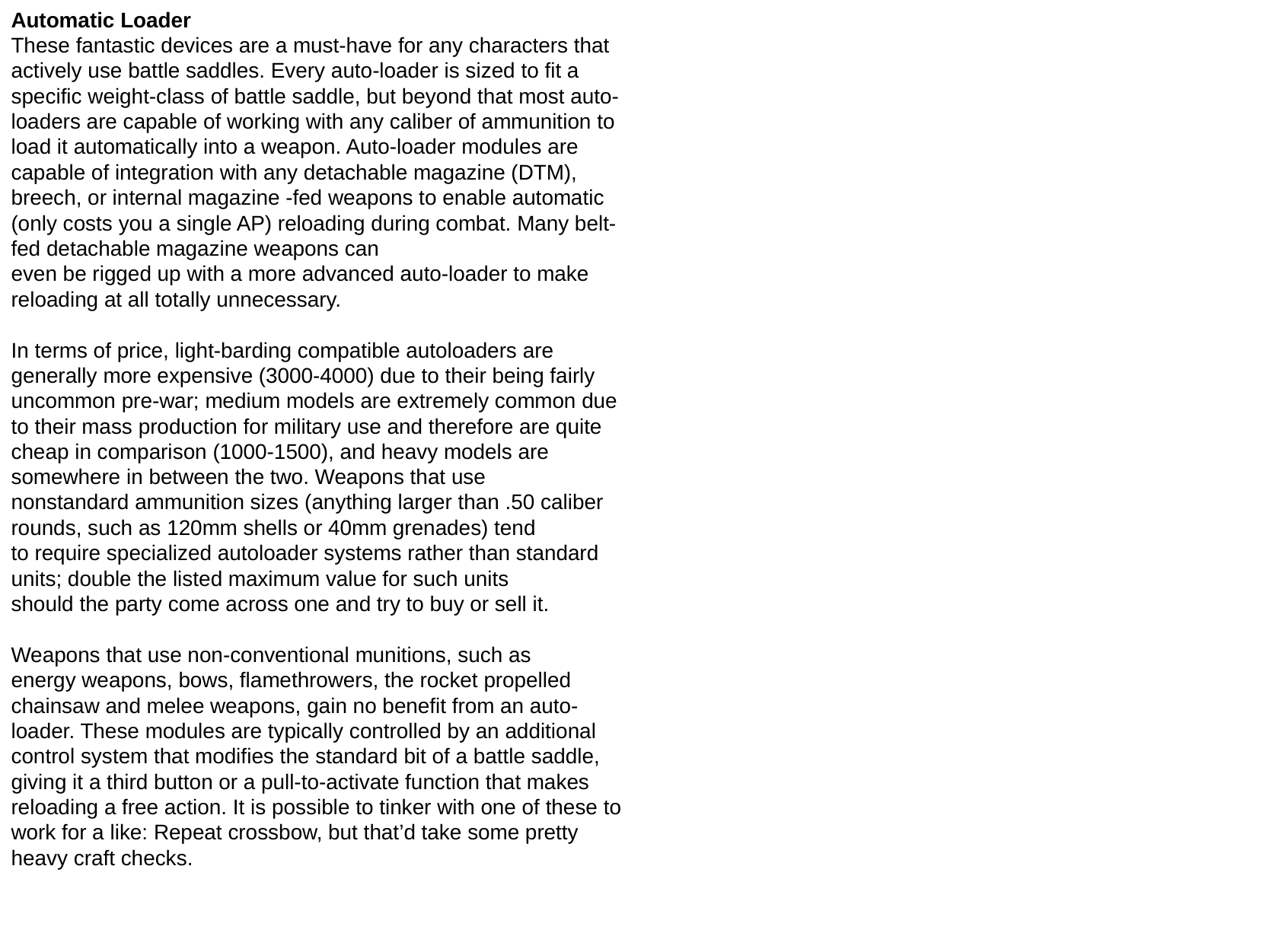

Automatic Loader
These fantastic devices are a must-have for any characters that actively use battle saddles. Every auto-loader is sized to fit a specific weight-class of battle saddle, but beyond that most auto-loaders are capable of working with any caliber of ammunition to load it automatically into a weapon. Auto-loader modules are capable of integration with any detachable magazine (DTM), breech, or internal magazine -fed weapons to enable automatic (only costs you a single AP) reloading during combat. Many belt-fed detachable magazine weapons can
even be rigged up with a more advanced auto-loader to make reloading at all totally unnecessary.

In terms of price, light-barding compatible autoloaders are generally more expensive (3000-4000) due to their being fairly uncommon pre-war; medium models are extremely common due to their mass production for military use and therefore are quite
cheap in comparison (1000-1500), and heavy models are somewhere in between the two. Weapons that use
nonstandard ammunition sizes (anything larger than .50 caliber rounds, such as 120mm shells or 40mm grenades) tend
to require specialized autoloader systems rather than standard units; double the listed maximum value for such units
should the party come across one and try to buy or sell it.

Weapons that use non-conventional munitions, such as
energy weapons, bows, flamethrowers, the rocket propelled chainsaw and melee weapons, gain no benefit from an auto-loader. These modules are typically controlled by an additional control system that modifies the standard bit of a battle saddle, giving it a third button or a pull-to-activate function that makes reloading a free action. It is possible to tinker with one of these to work for a like: Repeat crossbow, but that’d take some pretty heavy craft checks.